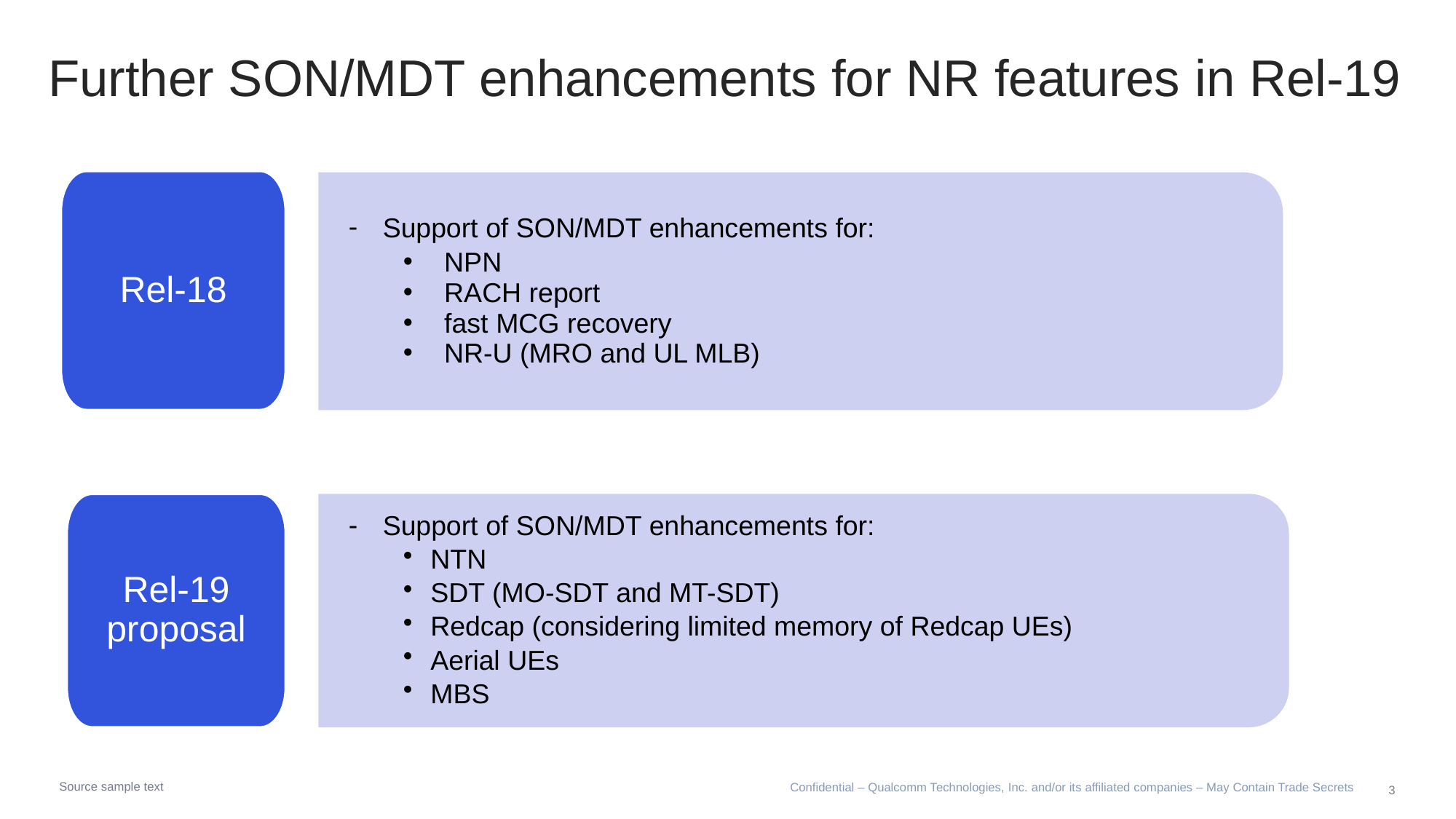

# Further SON/MDT enhancements for NR features in Rel-19
Rel-18
Support of SON/MDT enhancements for:
NPN
RACH report
fast MCG recovery
NR-U (MRO and UL MLB)
Rel-19 proposal
Support of SON/MDT enhancements for:
NTN
SDT (MO-SDT and MT-SDT)
Redcap (considering limited memory of Redcap UEs)
Aerial UEs
MBS
Source sample text